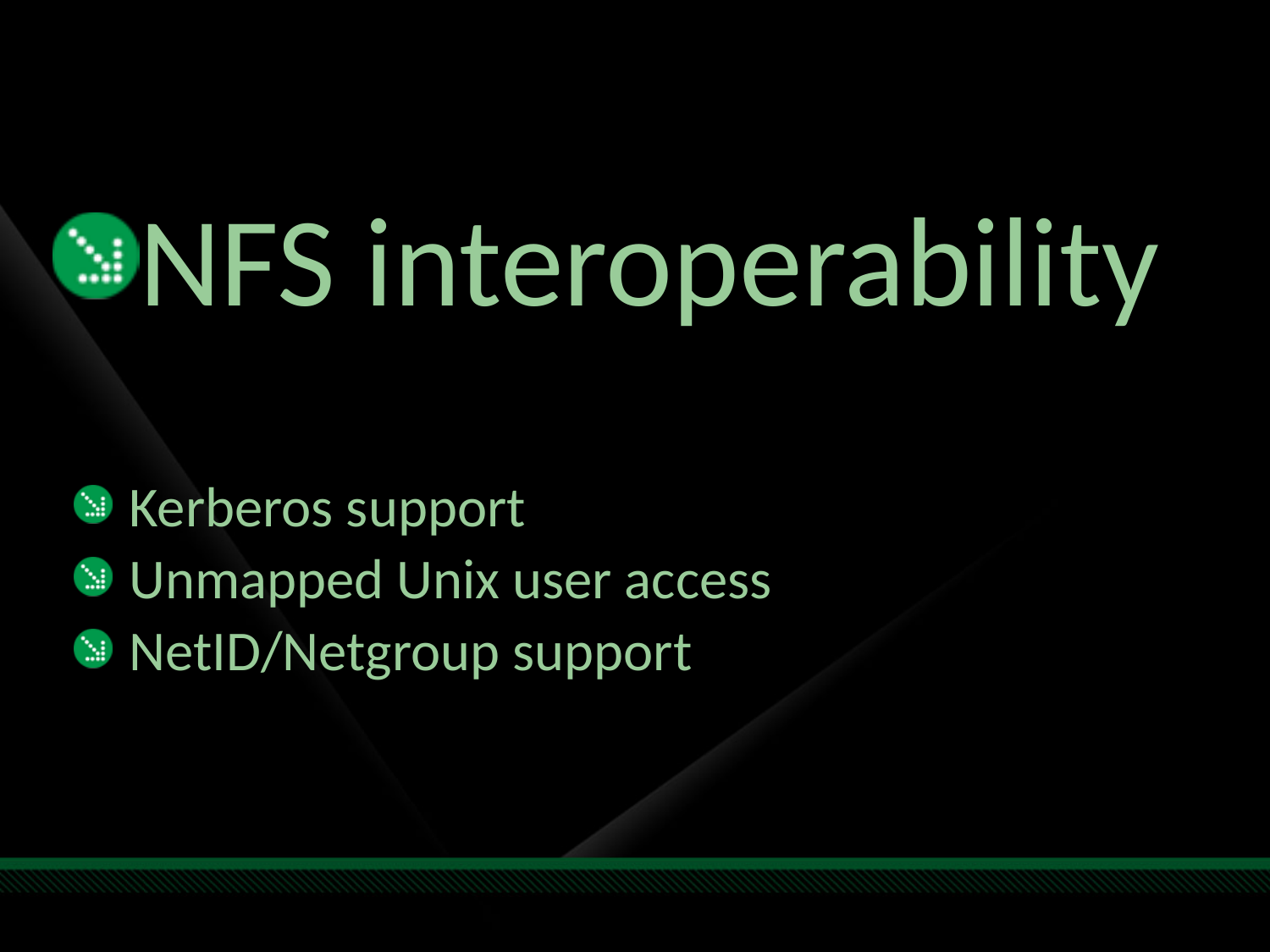

#

NFS interoperability

Kerberos support
Unmapped Unix user access
NetID/Netgroup support